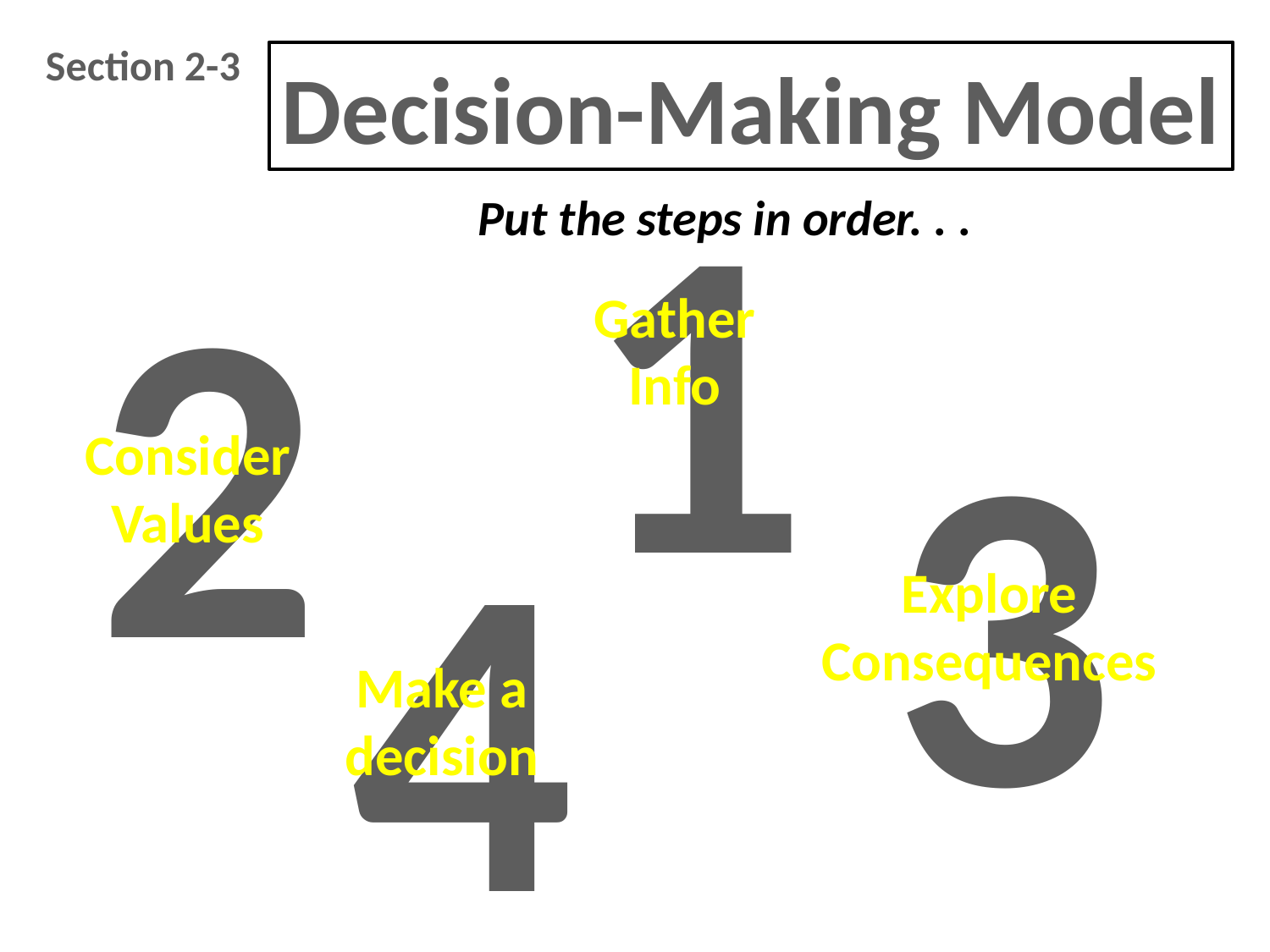

Section 2-3
Decision-Making Model
1
Put the steps in order. . .
2
Gather Info
3
Consider Values
4
Explore Consequences
Make a decision